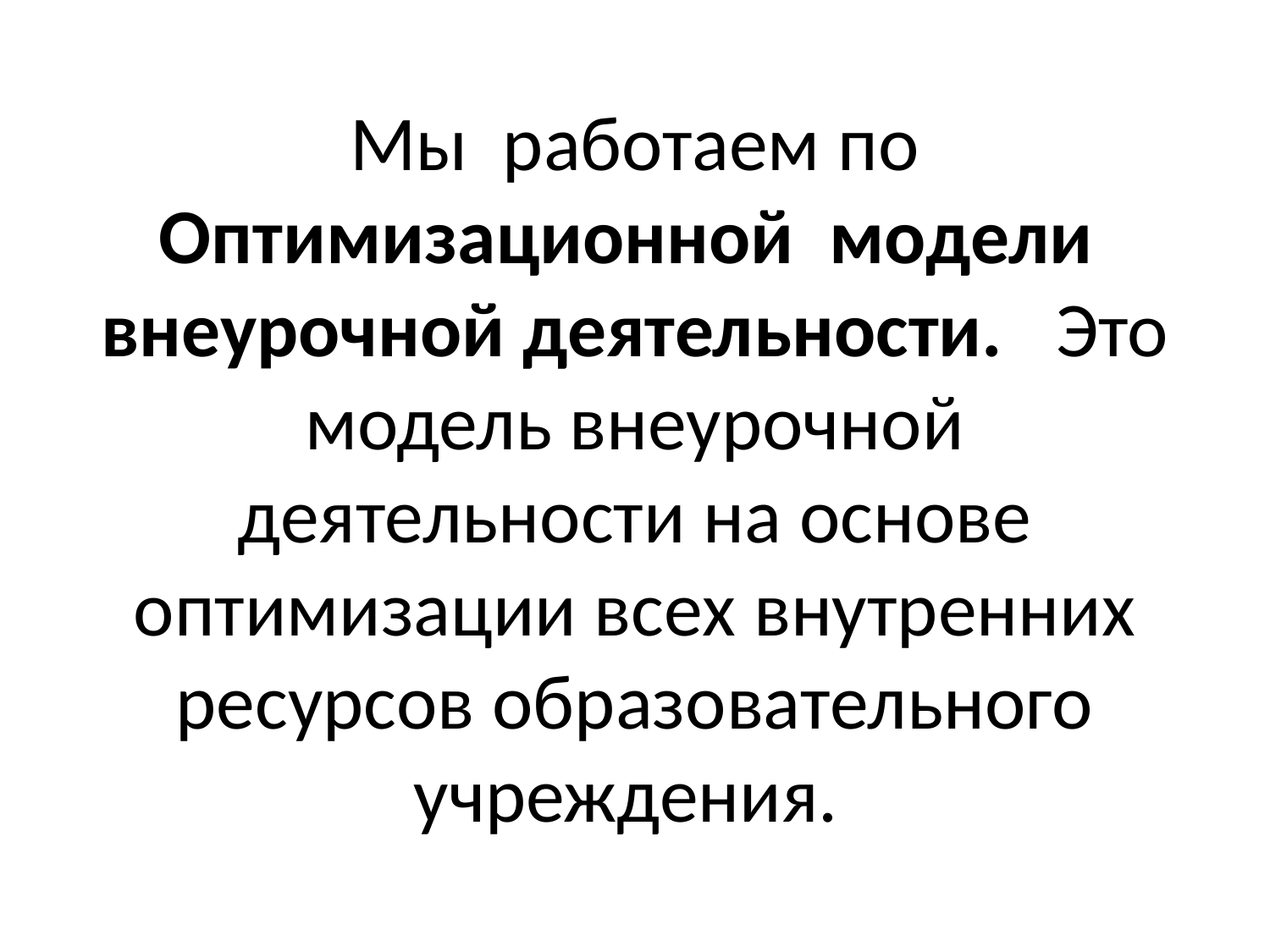

# Мы  работаем по Оптимизационной  модели  внеурочной деятельности.   Это модель внеурочной деятельности на основе оптимизации всех внутренних ресурсов образовательного учреждения.